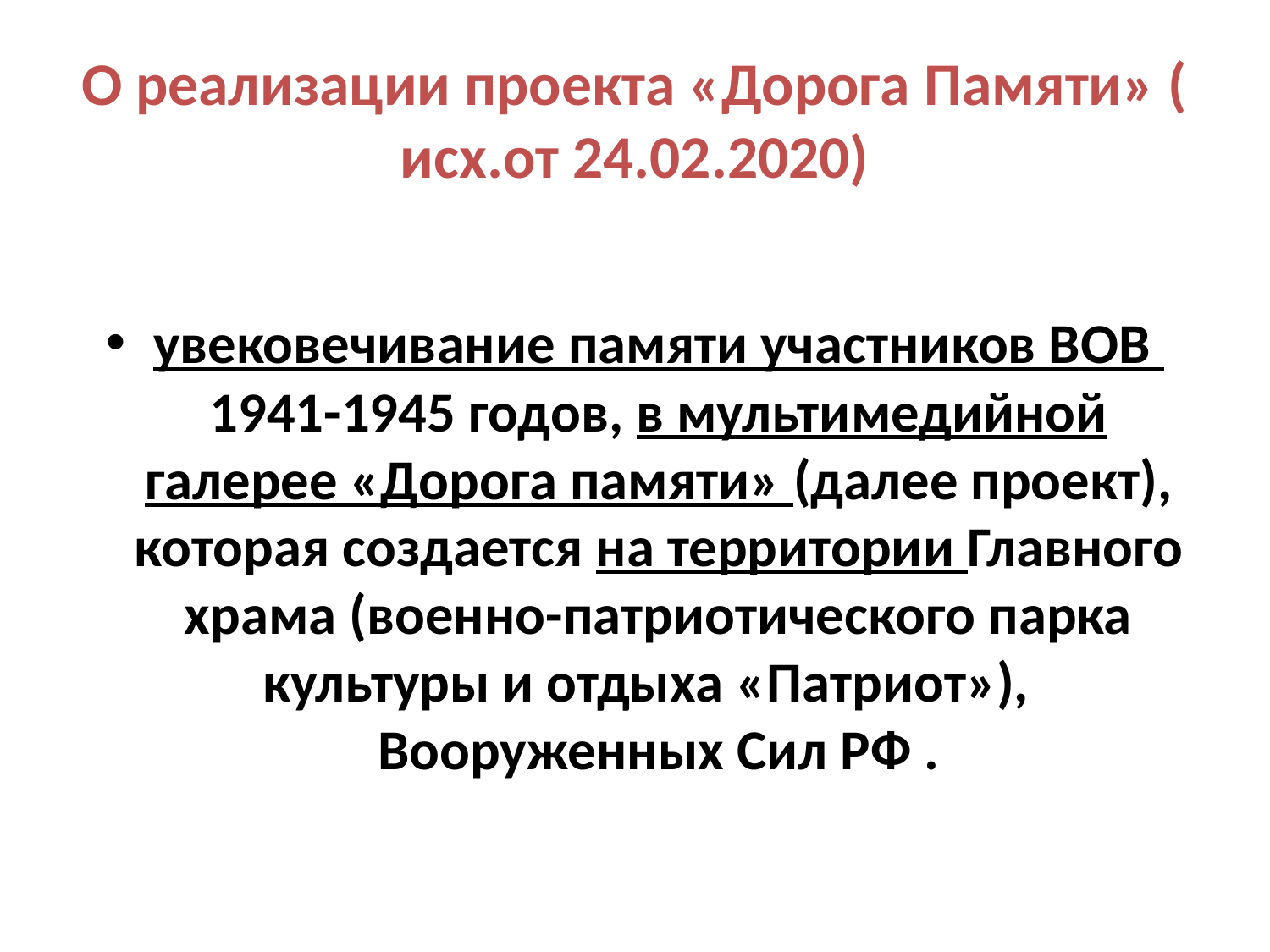

# О реализации проекта «Дорога Памяти» ( исх.от 24.02.2020)

увековечивание памяти участников ВОВ  1941-1945 годов, в мультимедийной галерее «Дорога памяти» (далее проект), которая создается на территории Главного храма (военно-патриотического парка культуры и отдыха «Патриот»),   Вооруженных Сил РФ .